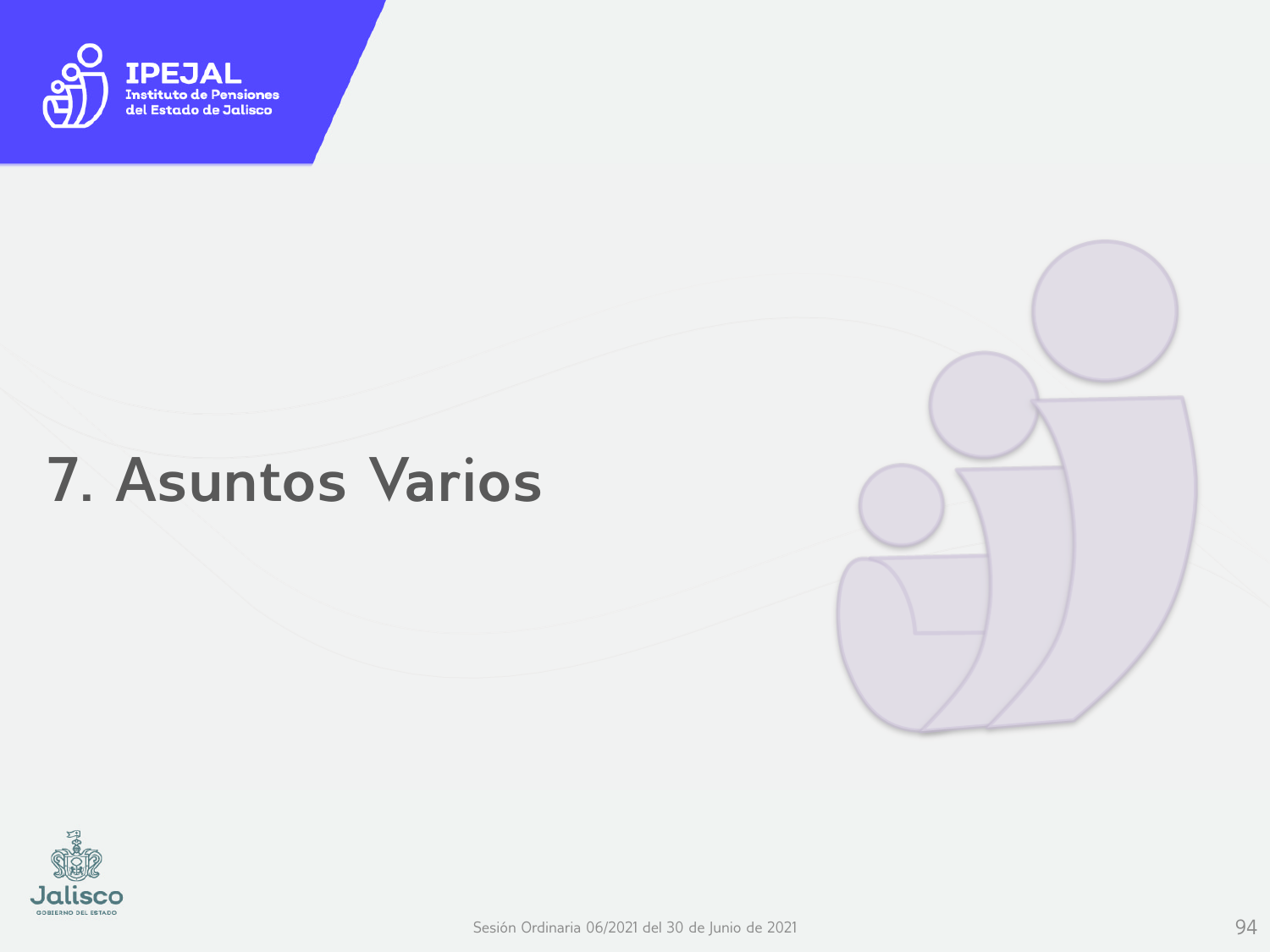

# 7. Asuntos Varios
94
Sesión Ordinaria 06/2021 del 30 de Junio de 2021